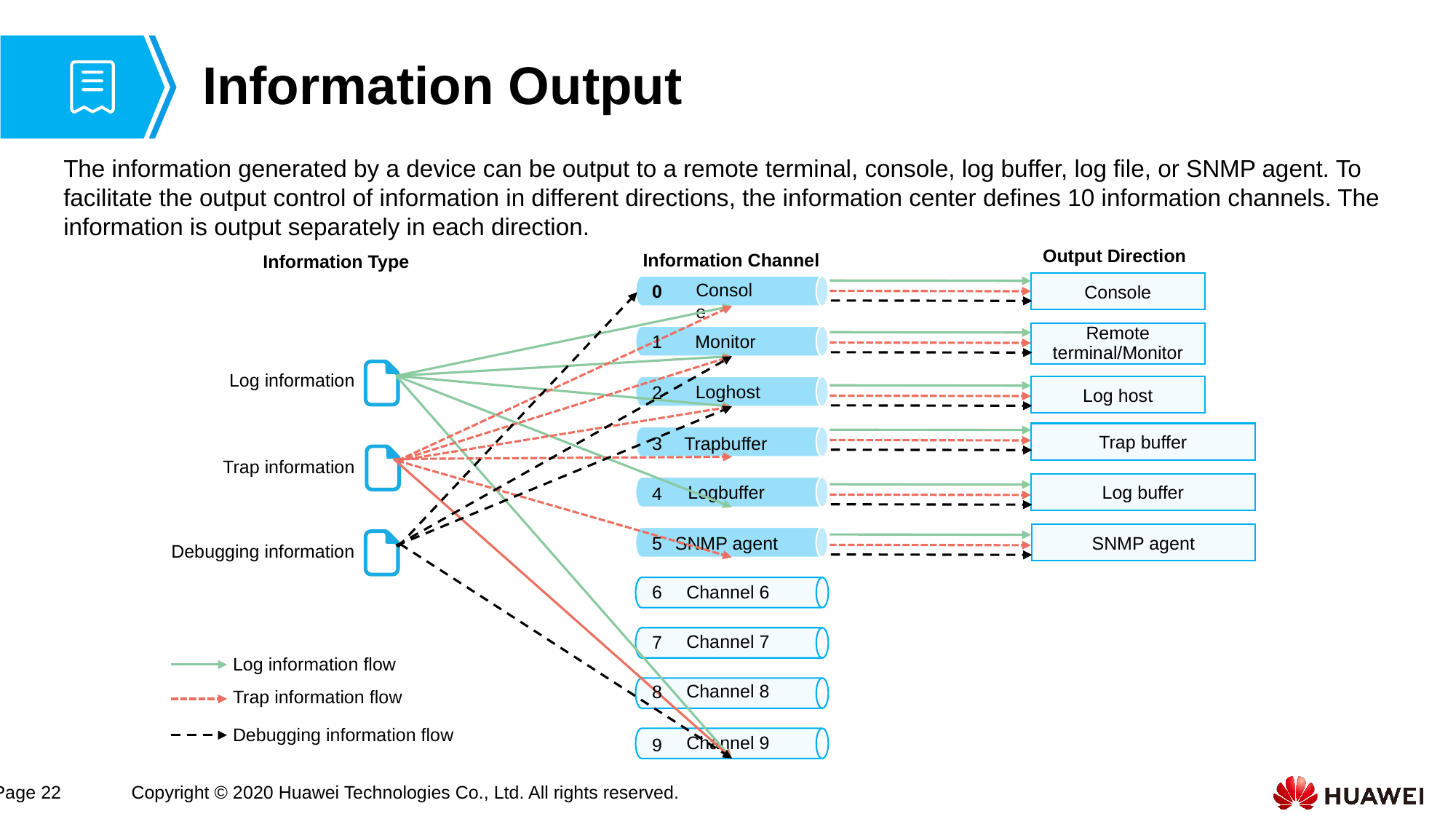

# Information Output
The information generated by a device can be output to a remote terminal, console, log buffer, log file, or SNMP agent. To facilitate the output control of information in different directions, the information center defines 10 information channels. The information is output separately in each direction.

Output Direction
Information Channel

Information Type
Console
Console
0

Remote terminal/Monitor
1
Monitor

Log information
Loghost
2
Log host

Trap buffer
Trapbuffer
3

Trap information
Log buffer
Logbuffer
4

SNMP agent
SNMP agent
5

Debugging information

Channel 6
6

Channel 7
7

Log information flow
Channel 8
8
Trap information flow
Debugging information flow
Channel 9
9